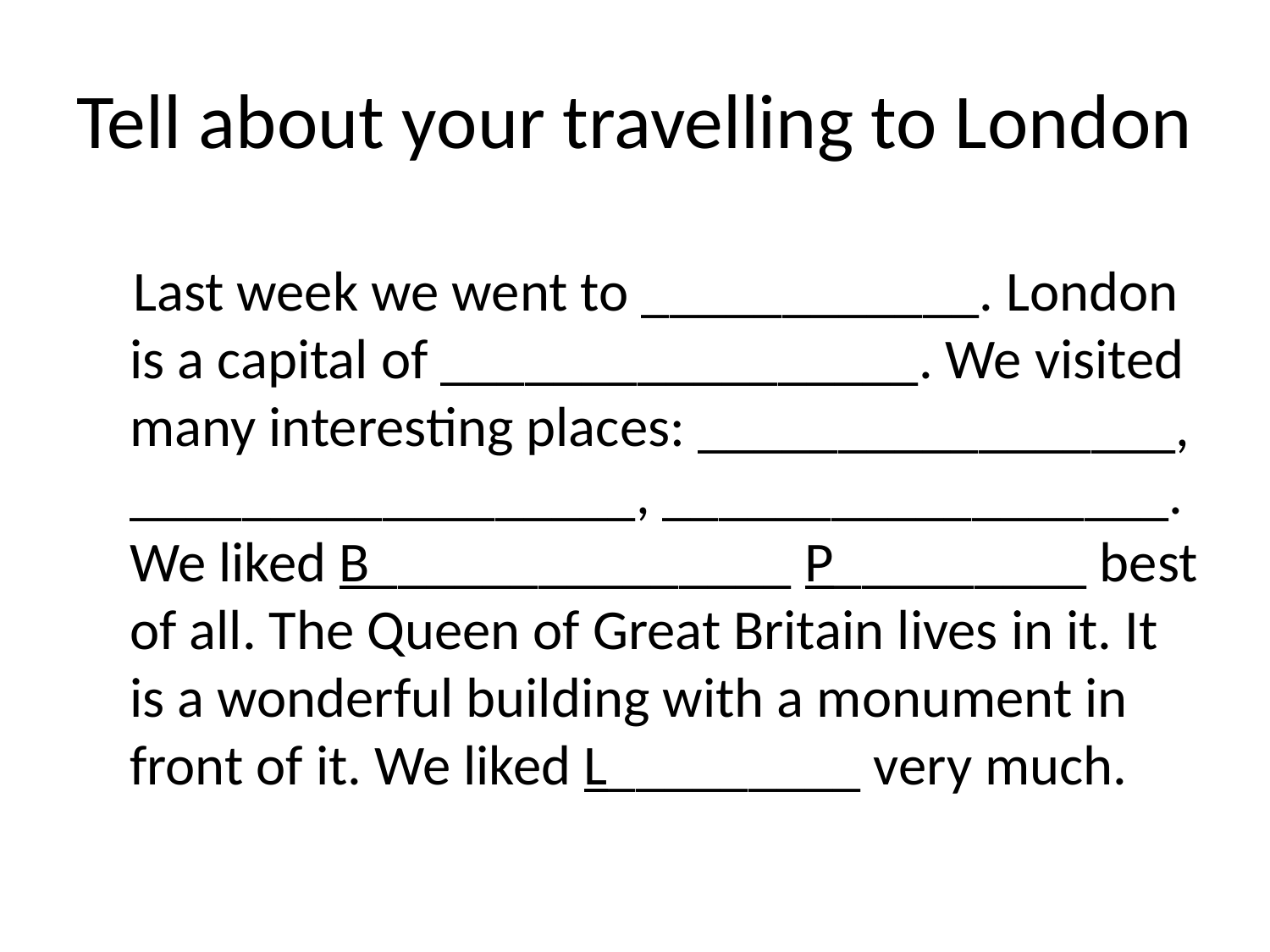

# Tell about your travelling to London
    Last week we went to ____________. London is a capital of _________________. We visited many interesting places: _________________, __________________, __________________. We liked B_______________ P_________ best of all. The Queen of Great Britain lives in it. It is a wonderful building with a monument in front of it. We liked L_________ very much.